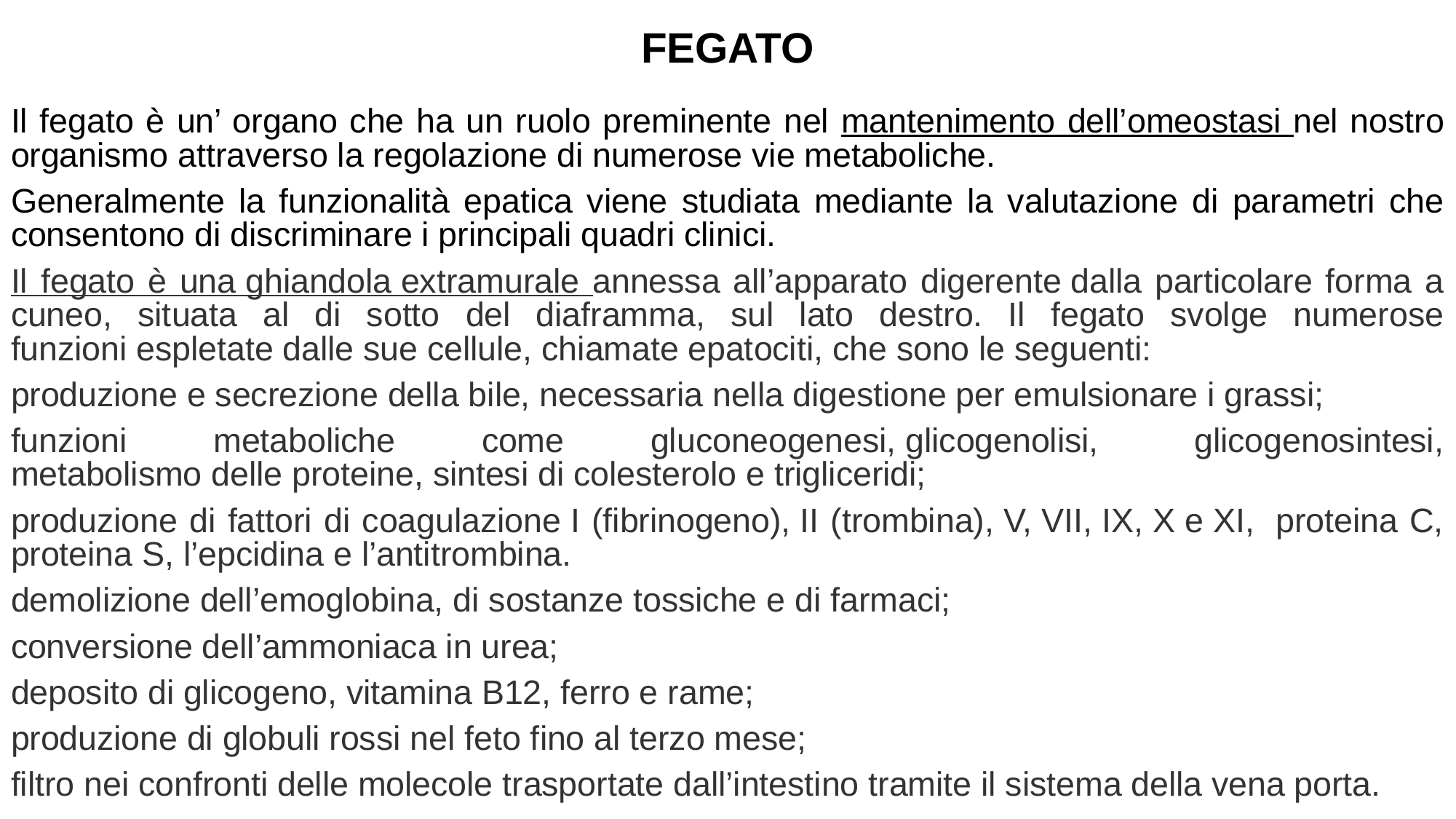

# FEGATO
Il fegato è un’ organo che ha un ruolo preminente nel mantenimento dell’omeostasi nel nostro organismo attraverso la regolazione di numerose vie metaboliche.
Generalmente la funzionalità epatica viene studiata mediante la valutazione di parametri che consentono di discriminare i principali quadri clinici.
Il fegato è una ghiandola extramurale annessa all’apparato digerente dalla particolare forma a cuneo, situata al di sotto del diaframma, sul lato destro. Il fegato svolge numerose funzioni espletate dalle sue cellule, chiamate epatociti, che sono le seguenti:
produzione e secrezione della bile, necessaria nella digestione per emulsionare i grassi;
funzioni metaboliche come gluconeogenesi, glicogenolisi,  glicogenosintesi, metabolismo delle proteine, sintesi di colesterolo e trigliceridi;
produzione di fattori di coagulazione I (fibrinogeno), II (trombina), V, VII, IX, X e XI,  proteina C, proteina S, l’epcidina e l’antitrombina.
demolizione dell’emoglobina, di sostanze tossiche e di farmaci;
conversione dell’ammoniaca in urea;
deposito di glicogeno, vitamina B12, ferro e rame;
produzione di globuli rossi nel feto fino al terzo mese;
filtro nei confronti delle molecole trasportate dall’intestino tramite il sistema della vena porta.